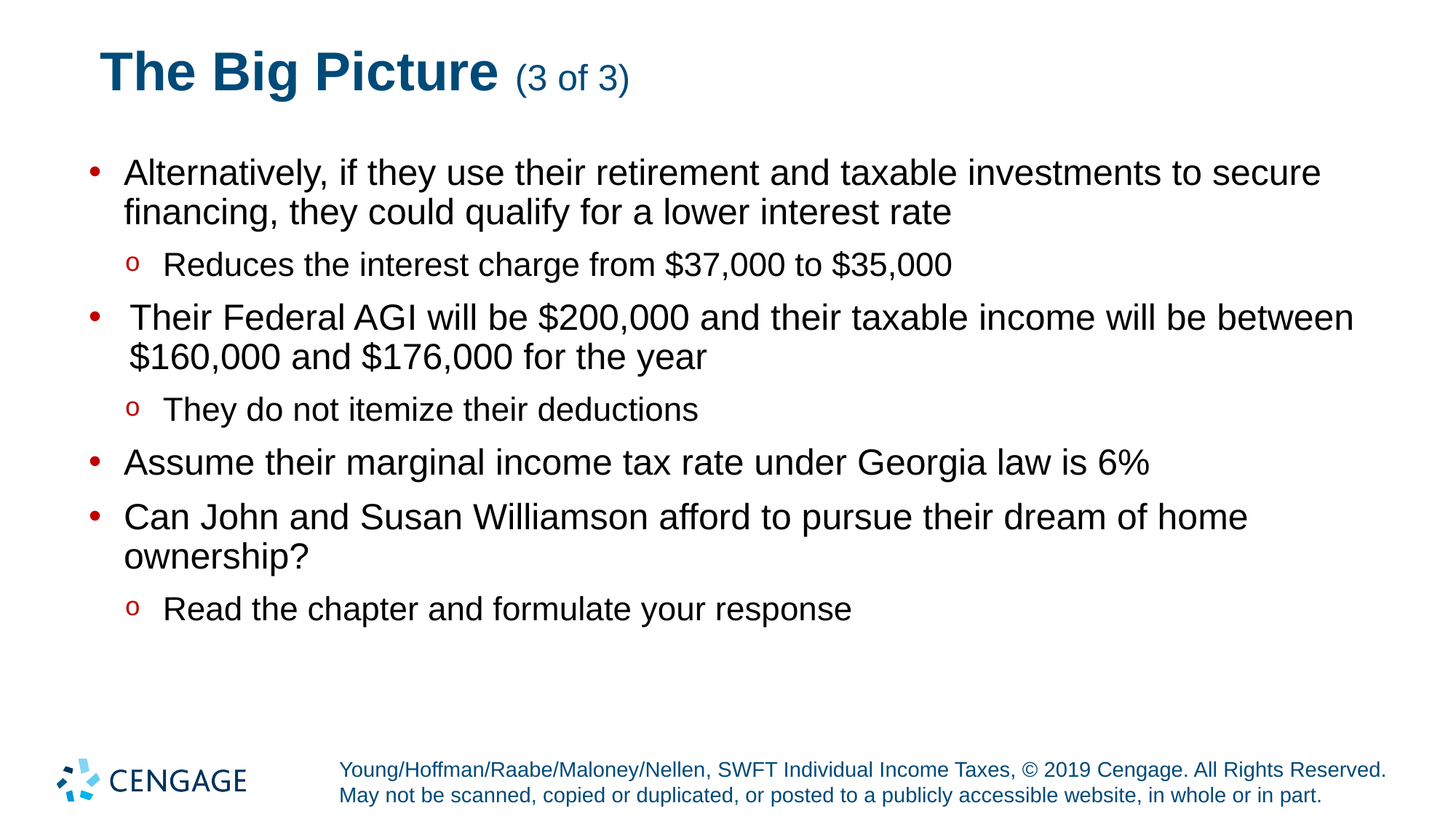

# The Big Picture (3 of 3)
Alternatively, if they use their retirement and taxable investments to secure financing, they could qualify for a lower interest rate
Reduces the interest charge from $37,000 to $35,000
Their Federal A G I will be $200,000 and their taxable income will be between $160,000 and $176,000 for the year
They do not itemize their deductions
Assume their marginal income tax rate under Georgia law is 6%
Can John and Susan Williamson afford to pursue their dream of home ownership?
Read the chapter and formulate your response